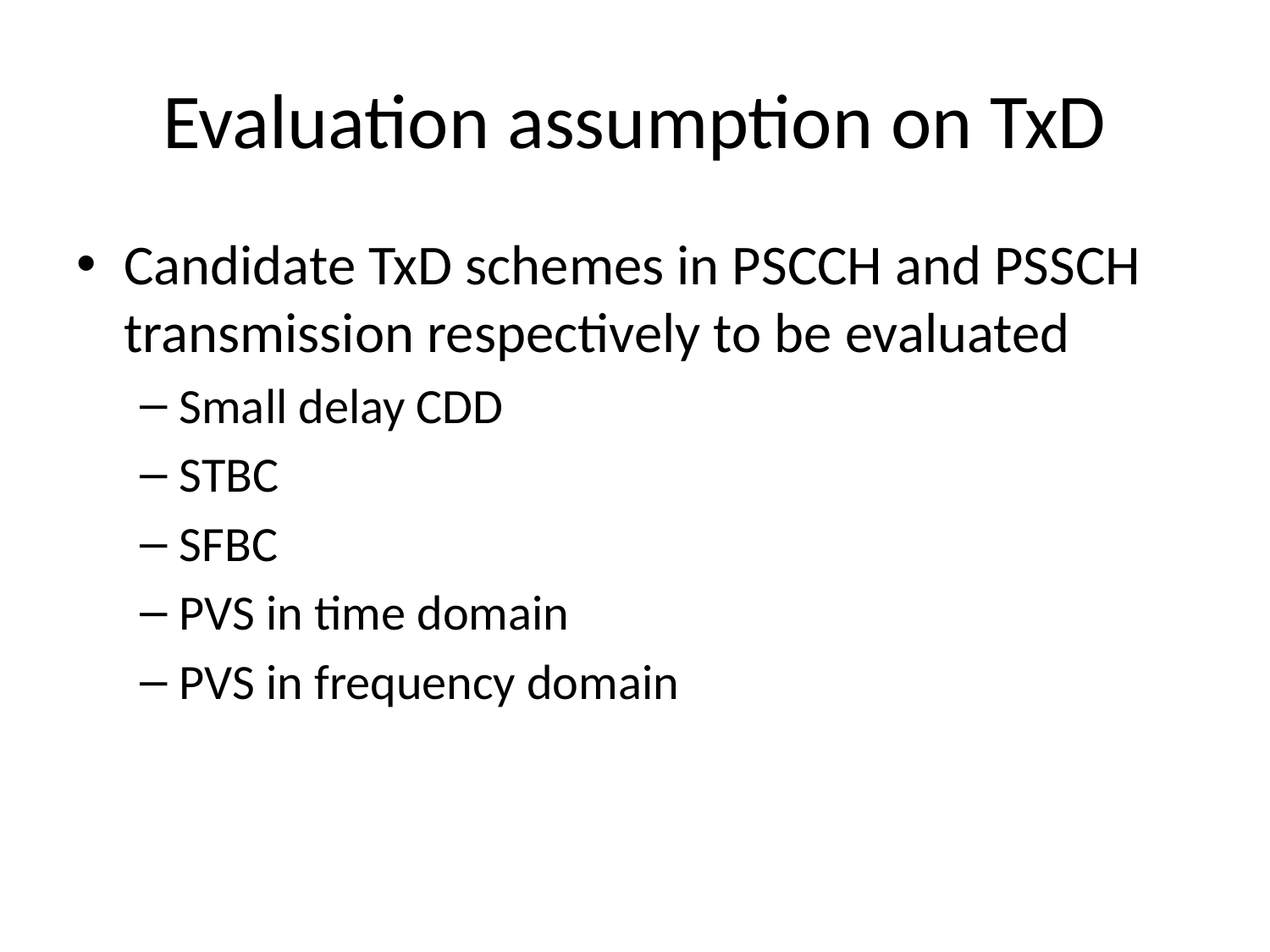

# Evaluation assumption on TxD
Candidate TxD schemes in PSCCH and PSSCH transmission respectively to be evaluated
Small delay CDD
STBC
SFBC
PVS in time domain
PVS in frequency domain